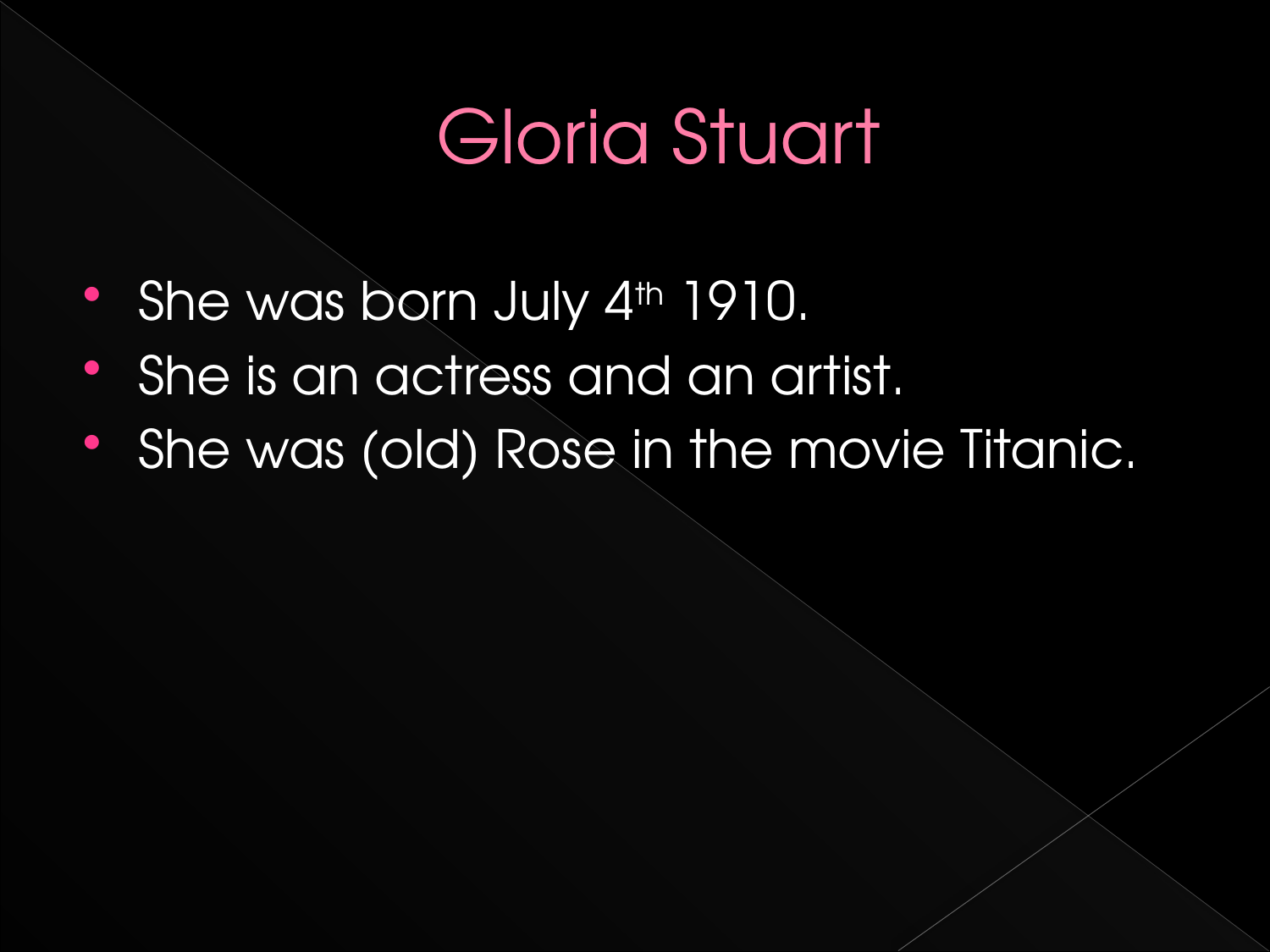

# Gloria Stuart
She was born July 4th 1910.
She is an actress and an artist.
She was (old) Rose in the movie Titanic.